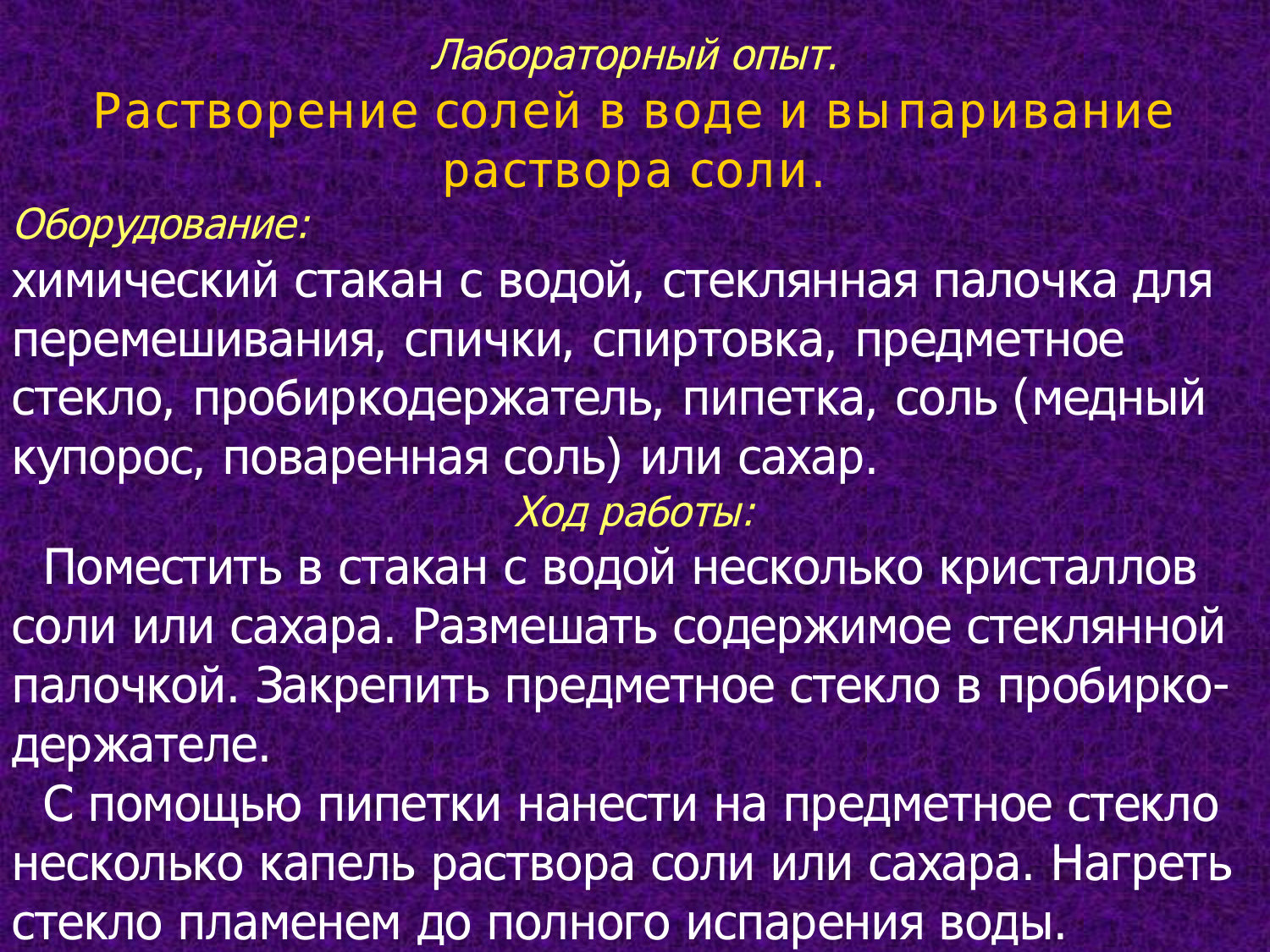

Лабораторный опыт.
Растворение солей в воде и выпаривание раствора соли.
Оборудование:
химический стакан с водой, стеклянная палочка для перемешивания, спички, спиртовка, предметное стекло, пробиркодержатель, пипетка, соль (медный купорос, поваренная соль) или сахар.
Ход работы:
  Поместить в стакан с водой несколько кристаллов соли или сахара. Размешать содержимое стеклянной палочкой. Закрепить предметное стекло в пробирко-держателе.
  С помощью пипетки нанести на предметное стекло несколько капель раствора соли или сахара. Нагреть стекло пламенем до полного испарения воды.